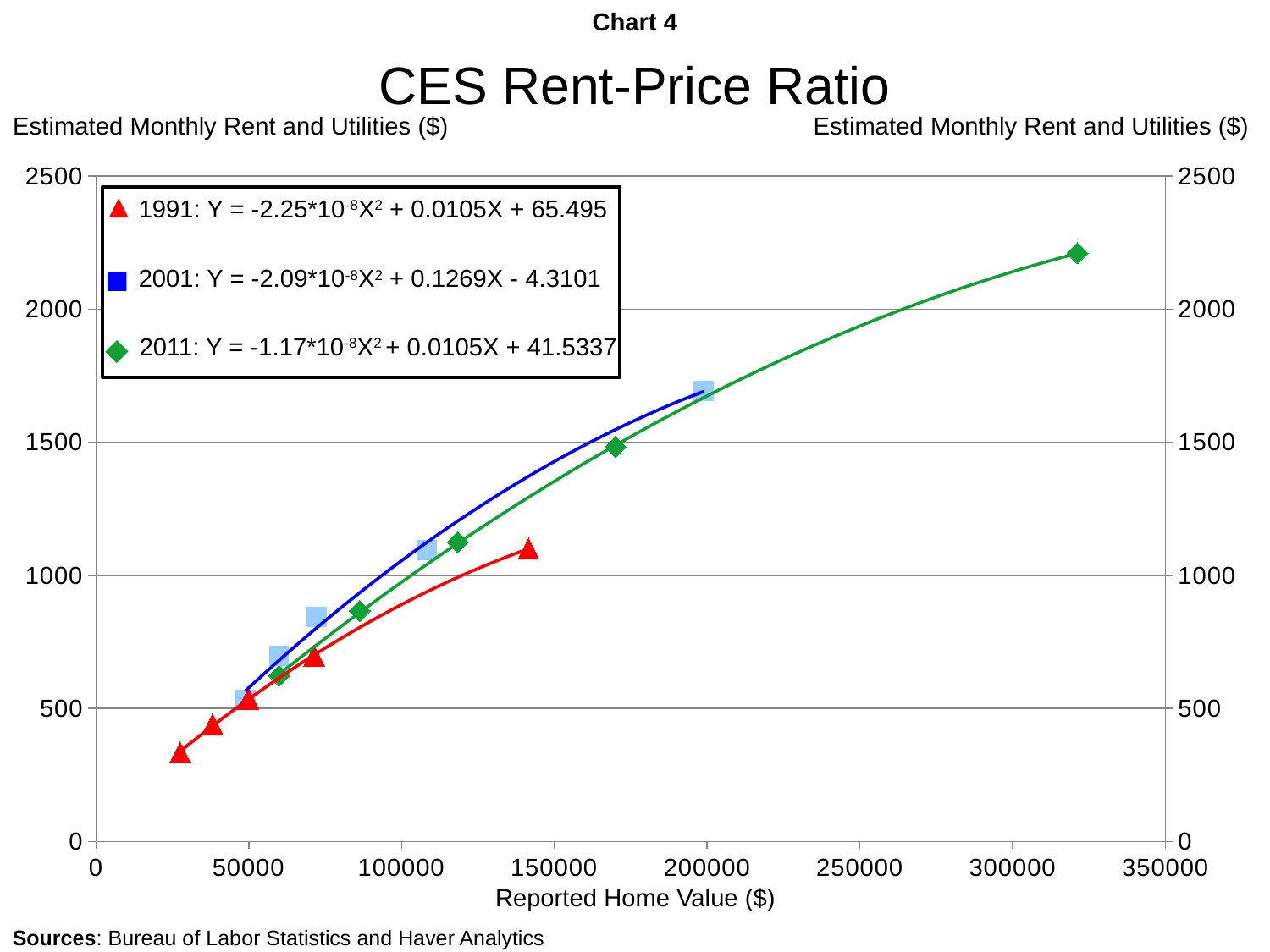

Chart 4
CES Rent-Price Ratio
Estimated Monthly Rent and Utilities ($)
Estimated Monthly Rent and Utilities ($)

### Chart

| Category | 1991_y | 2001_y | 2011_y |
|---|---|---|---|
1991: Y = -2.25*10-8X2 + 0.0105X + 65.495

2001: Y = -2.09*10-8X2 + 0.1269X - 4.3101

2011: Y = -1.17*10-8X2 + 0.0105X + 41.5337

Reported Home Value ($)
Sources: Bureau of Labor Statistics and Haver Analytics